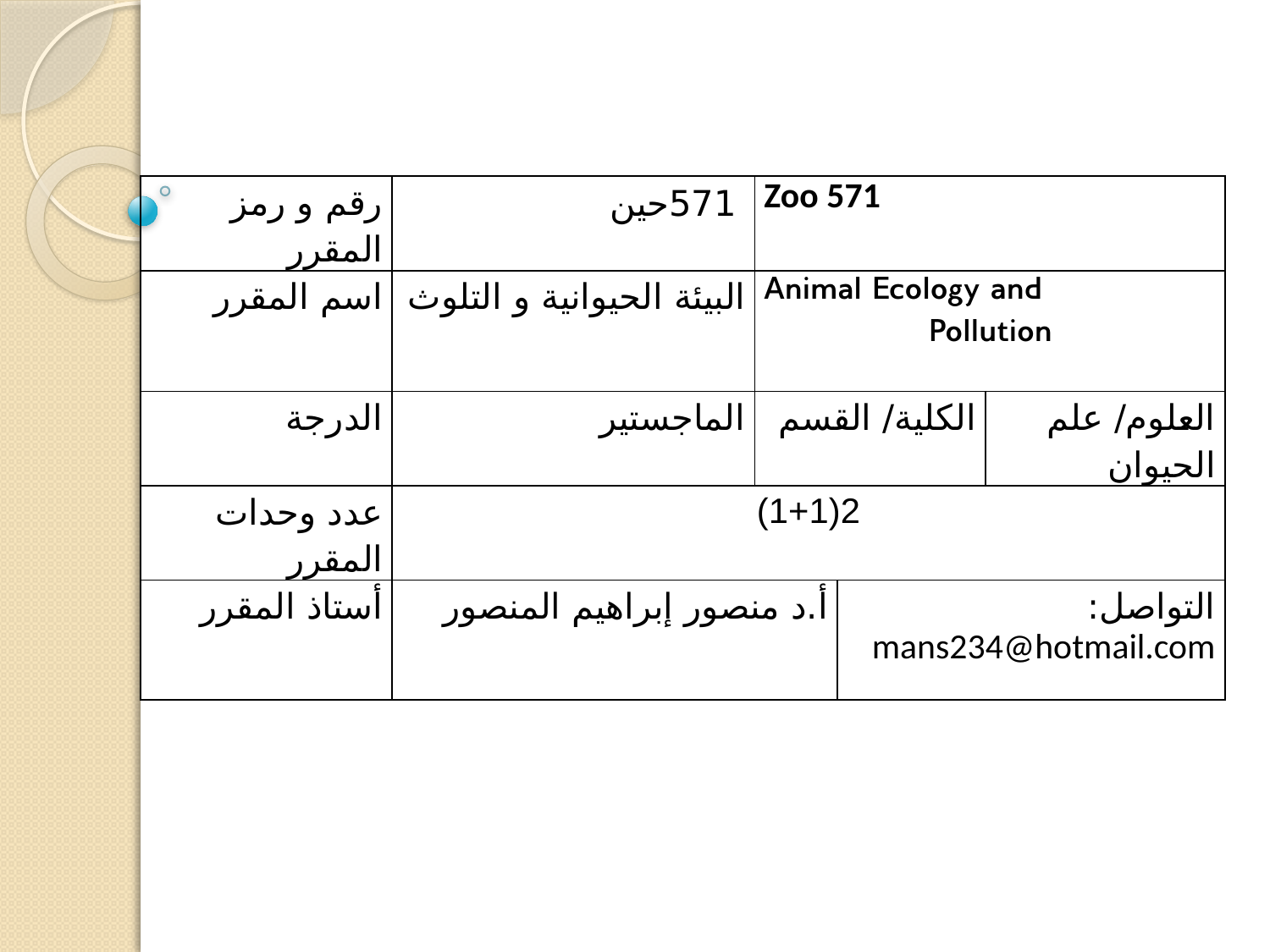

| رقم و رمز المقرر | 571حين | Zoo 571 |  |  |
| --- | --- | --- | --- | --- |
| اسم المقرر | البيئة الحيوانية و التلوث | Animal Ecology and Pollution |  |  |
| الدرجة | الماجستير | الكلية/ القسم |  | العلوم/ علم الحيوان |
| عدد وحدات المقرر | 2(1+1) |  |  |  |
| أستاذ المقرر | أ.د منصور إبراهيم المنصور |  | التواصل: mans234@hotmail.com |  |